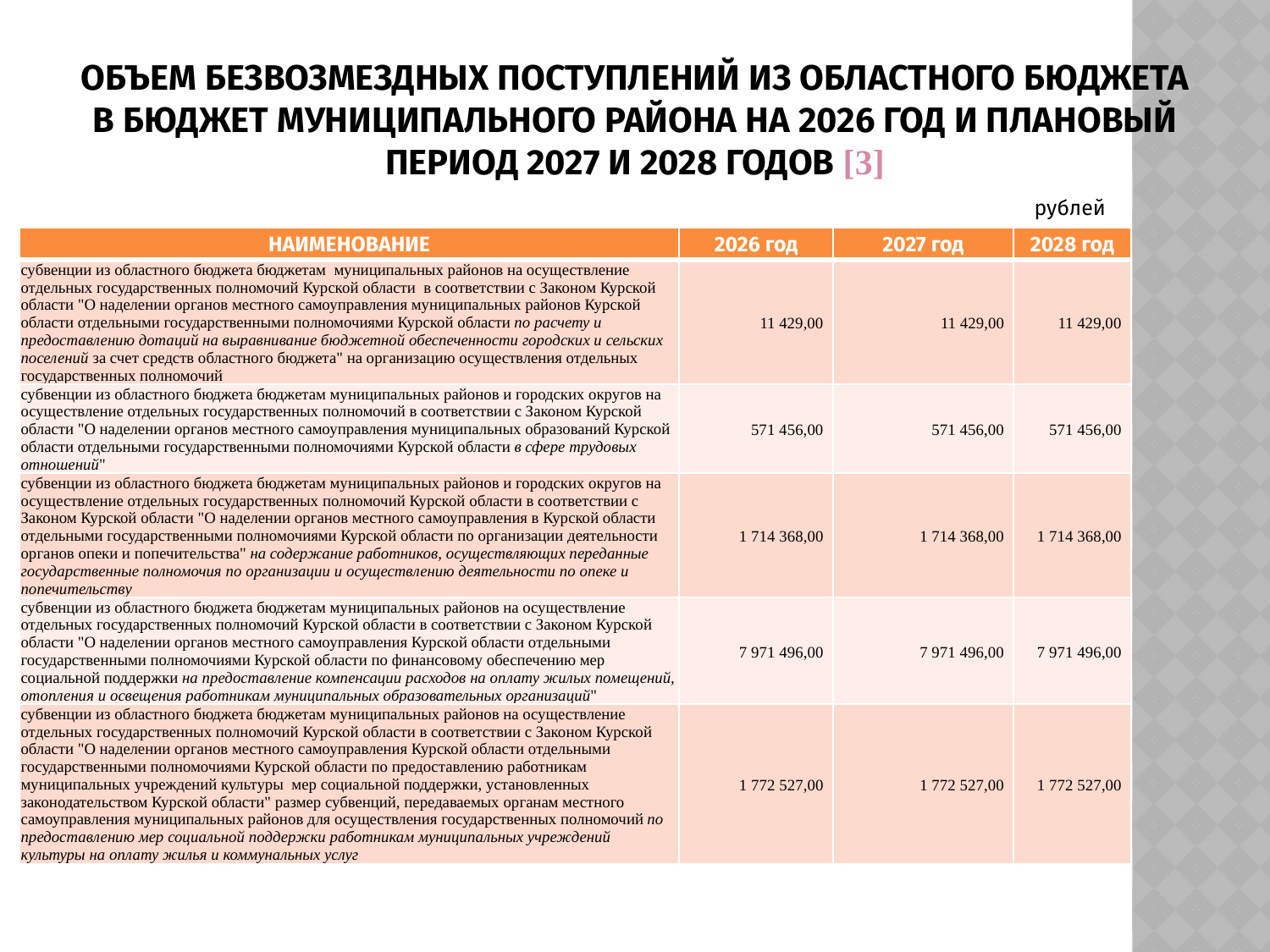

# ОБЪЕМ БЕЗВОЗМЕЗДНЫХ ПОСТУПЛЕНИЙ ИЗ ОБЛАСТНОГО БЮДЖЕТА В БЮДЖЕТ МУНИЦИПАЛЬНОГО РАЙОНА НА 2026 ГОД И ПЛАНОВЫЙ ПЕРИОД 2027 И 2028 ГОДОВ [3]
рублей
| НАИМЕНОВАНИЕ | 2026 год | 2027 год | 2028 год |
| --- | --- | --- | --- |
| субвенции из областного бюджета бюджетам муниципальных районов на осуществление отдельных государственных полномочий Курской области в соответствии с Законом Курской области "О наделении органов местного самоуправления муниципальных районов Курской области отдельными государственными полномочиями Курской области по расчету и предоставлению дотаций на выравнивание бюджетной обеспеченности городских и сельских поселений за счет средств областного бюджета" на организацию осуществления отдельных государственных полномочий | 11 429,00 | 11 429,00 | 11 429,00 |
| субвенции из областного бюджета бюджетам муниципальных районов и городских округов на осуществление отдельных государственных полномочий в соответствии с Законом Курской области "О наделении органов местного самоуправления муниципальных образований Курской области отдельными государственными полномочиями Курской области в сфере трудовых отношений" | 571 456,00 | 571 456,00 | 571 456,00 |
| субвенции из областного бюджета бюджетам муниципальных районов и городских округов на осуществление отдельных государственных полномочий Курской области в соответствии с Законом Курской области "О наделении органов местного самоуправления в Курской области отдельными государственными полномочиями Курской области по организации деятельности органов опеки и попечительства" на содержание работников, осуществляющих переданные государственные полномочия по организации и осуществлению деятельности по опеке и попечительству | 1 714 368,00 | 1 714 368,00 | 1 714 368,00 |
| субвенции из областного бюджета бюджетам муниципальных районов на осуществление отдельных государственных полномочий Курской области в соответствии с Законом Курской области "О наделении органов местного самоуправления Курской области отдельными государственными полномочиями Курской области по финансовому обеспечению мер социальной поддержки на предоставление компенсации расходов на оплату жилых помещений, отопления и освещения работникам муниципальных образовательных организаций" | 7 971 496,00 | 7 971 496,00 | 7 971 496,00 |
| субвенции из областного бюджета бюджетам муниципальных районов на осуществление отдельных государственных полномочий Курской области в соответствии с Законом Курской области "О наделении органов местного самоуправления Курской области отдельными государственными полномочиями Курской области по предоставлению работникам муниципальных учреждений культуры мер социальной поддержки, установленных законодательством Курской области" размер субвенций, передаваемых органам местного самоуправления муниципальных районов для осуществления государственных полномочий по предоставлению мер социальной поддержки работникам муниципальных учреждений культуры на оплату жилья и коммунальных услуг | 1 772 527,00 | 1 772 527,00 | 1 772 527,00 |